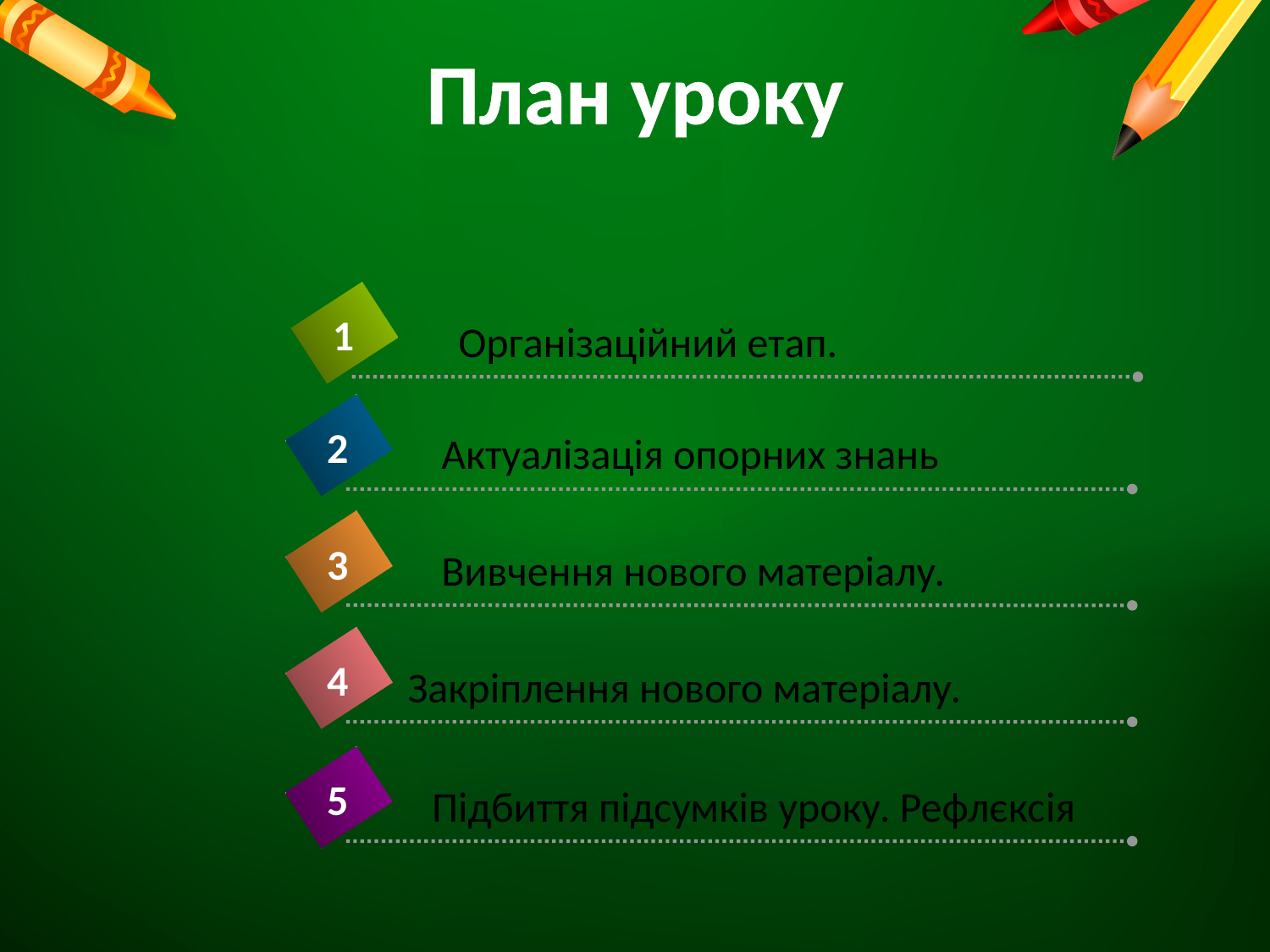

# План уроку

1
Організаційний етап.

2
 Актуалізація опорних знань

3
 Вивчення нового матерiалу.

4
   Закріплення нового матеріалу.

5
Підбиття підсумків уроку. Рефлєксiя